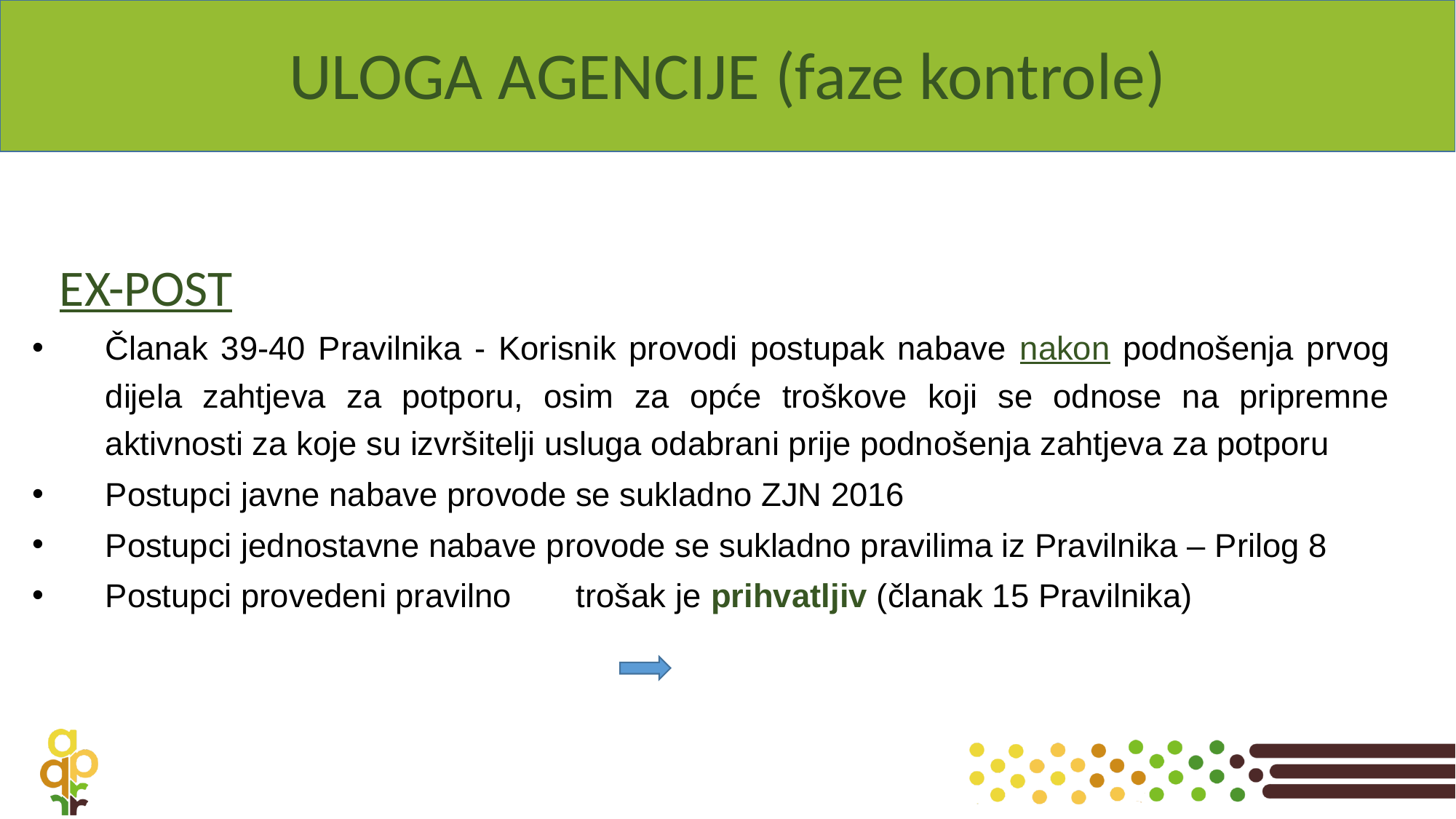

# ULOGA AGENCIJE (faze kontrole)

EX-POST
Članak 39-40 Pravilnika - Korisnik provodi postupak nabave nakon podnošenja prvog dijela zahtjeva za potporu, osim za opće troškove koji se odnose na pripremne aktivnosti za koje su izvršitelji usluga odabrani prije podnošenja zahtjeva za potporu
Postupci javne nabave provode se sukladno ZJN 2016
Postupci jednostavne nabave provode se sukladno pravilima iz Pravilnika – Prilog 8
Postupci provedeni pravilno       trošak je prihvatljiv (članak 15 Pravilnika)